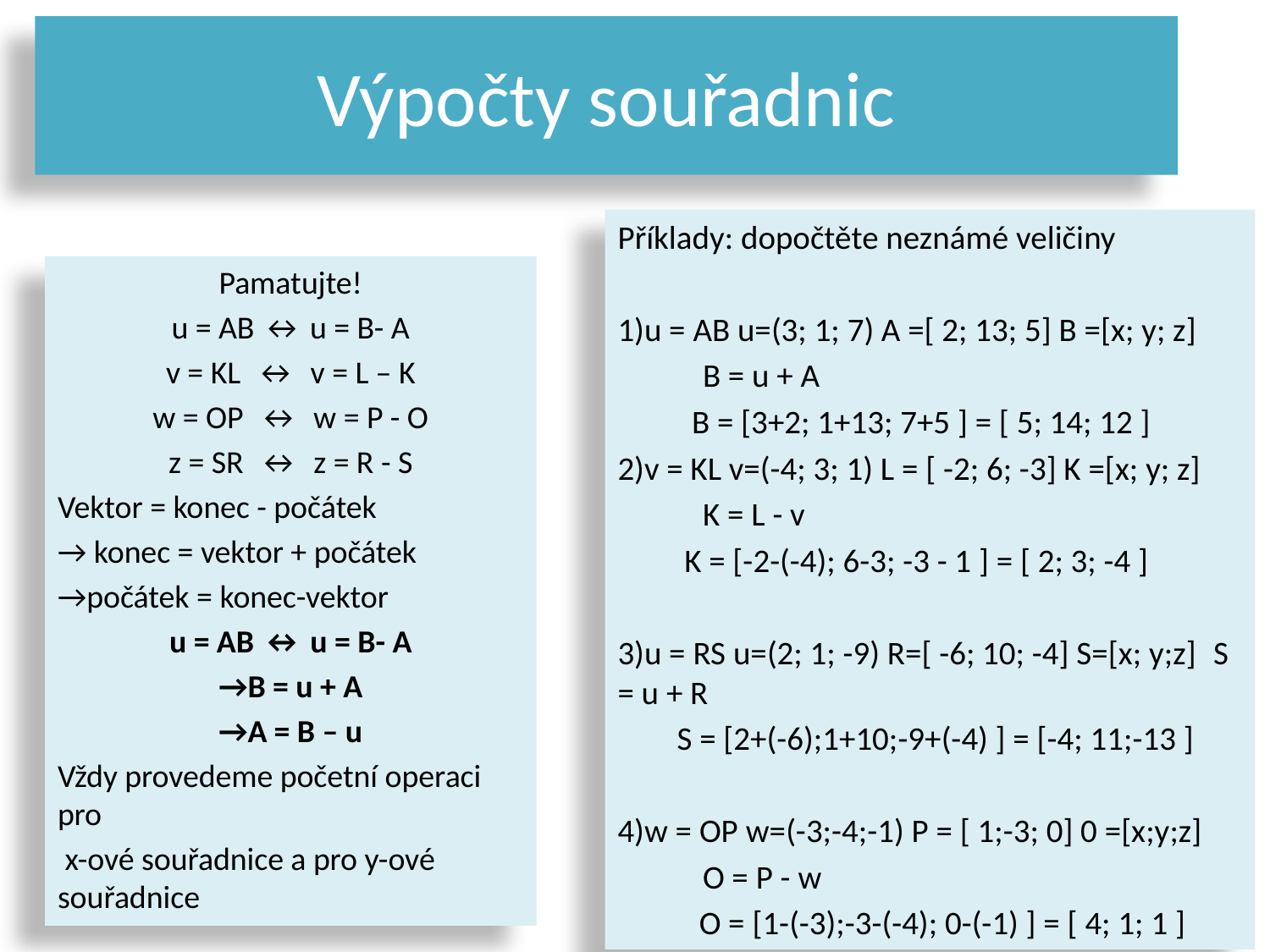

# Výpočty souřadnic
Příklady: dopočtěte neznámé veličiny

1)u = AB u=(3; 1; 7) A =[ 2; 13; 5] B =[x; y; z]
	B = u + A
          B = [3+2; 1+13; 7+5 ] = [ 5; 14; 12 ]
2)v = KL v=(-4; 3; 1) L = [ -2; 6; -3] K =[x; y; z]
	K = L - v
         K = [-2-(-4); 6-3; -3 - 1 ] = [ 2; 3; -4 ]

3)u = RS u=(2; 1; -9) R=[ -6; 10; -4] S=[x; y;z] 	S = u + R
        S = [2+(-6);1+10;-9+(-4) ] = [-4; 11;-13 ]

4)w = OP w=(-3;-4;-1) P = [ 1;-3; 0] 0 =[x;y;z]
	O = P - w
           O = [1-(-3);-3-(-4); 0-(-1) ] = [ 4; 1; 1 ]

Pamatujte!
u = AB ↔ u = B- A
v = KL  ↔  v = L – K
w = OP  ↔  w = P - O
z = SR  ↔  z = R - S
Vektor = konec - počátek
→ konec = vektor + počátek
→počátek = konec-vektor
u = AB ↔ u = B- A
→B = u + A
→A = B – u
Vždy provedeme početní operaci pro
 x-ové souřadnice a pro y-ové souřadnice